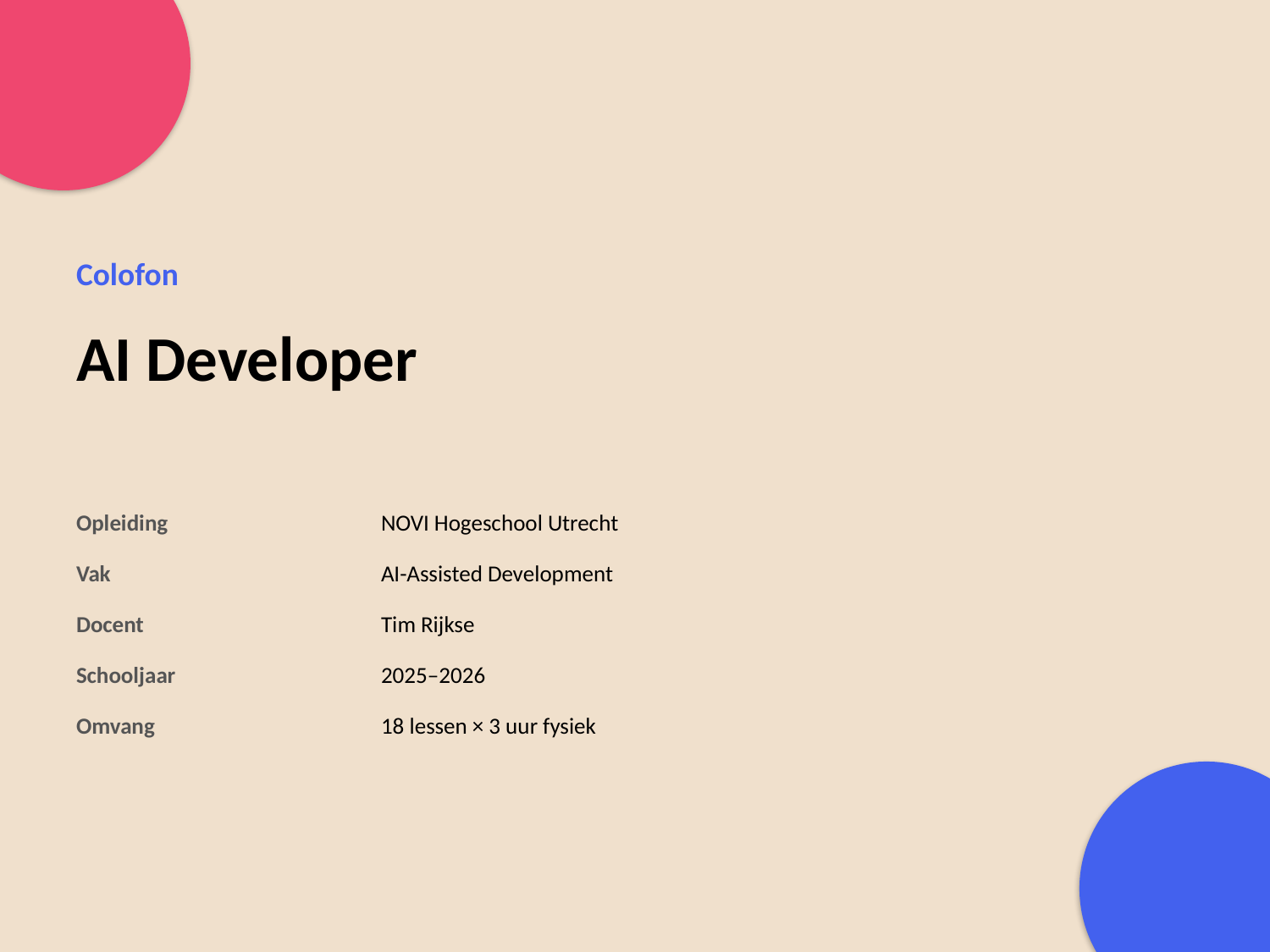

Colofon
AI Developer
Opleiding
NOVI Hogeschool Utrecht
Vak
AI-Assisted Development
Docent
Tim Rijkse
Schooljaar
2025–2026
Omvang
18 lessen × 3 uur fysiek